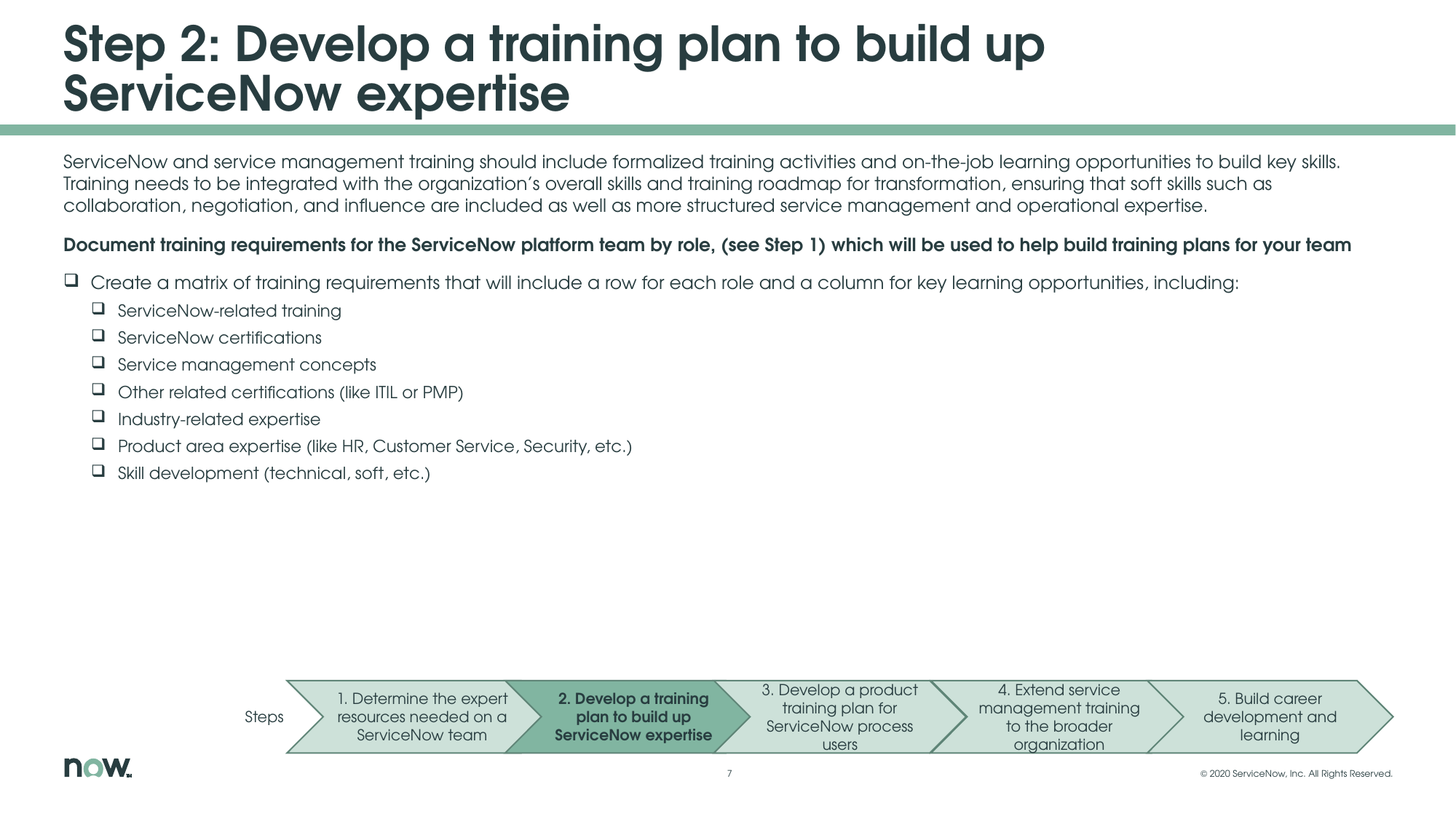

# Step 2: Develop a training plan to build up ServiceNow expertise

ServiceNow and service management training should include formalized training activities and on-the-job learning opportunities to build key skills. Training needs to be integrated with the organization’s overall skills and training roadmap for transformation, ensuring that soft skills such as collaboration, negotiation, and influence are included as well as more structured service management and operational expertise.
Document training requirements for the ServiceNow platform team by role, (see Step 1) which will be used to help build training plans for your team
Create a matrix of training requirements that will include a row for each role and a column for key learning opportunities, including:
ServiceNow-related training
ServiceNow certifications
Service management concepts
Other related certifications (like ITIL or PMP)
Industry-related expertise
Product area expertise (like HR, Customer Service, Security, etc.)
Skill development (technical, soft, etc.)

Steps
1. Determine the expert resources needed on a ServiceNow team
2. Develop a training plan to build up ServiceNow expertise
3. Develop a product training plan for ServiceNow process users
4. Extend service management training to the broader organization
5. Build career development and learning